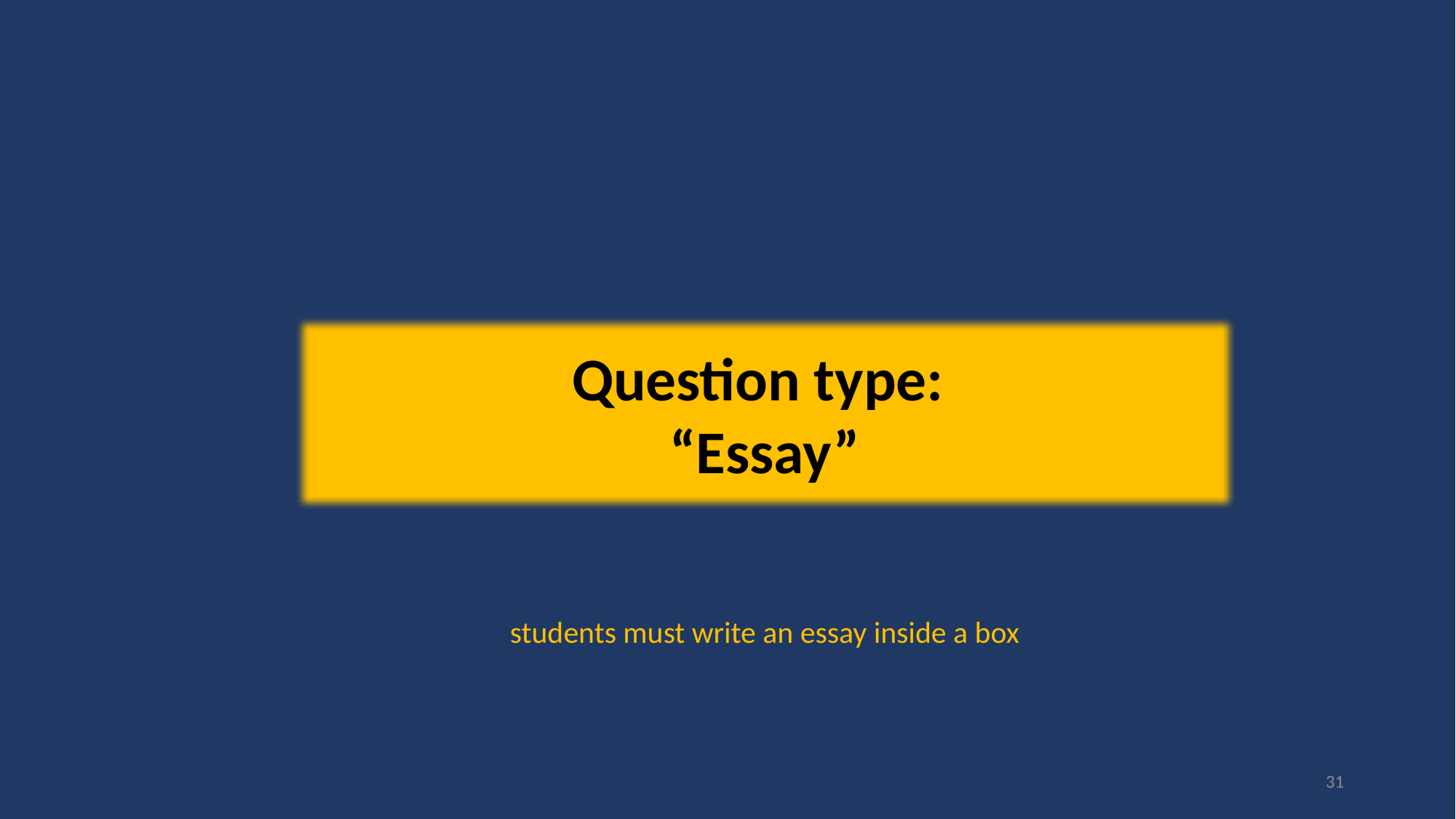

Question type:
“Essay”
students must write an essay inside a box
31